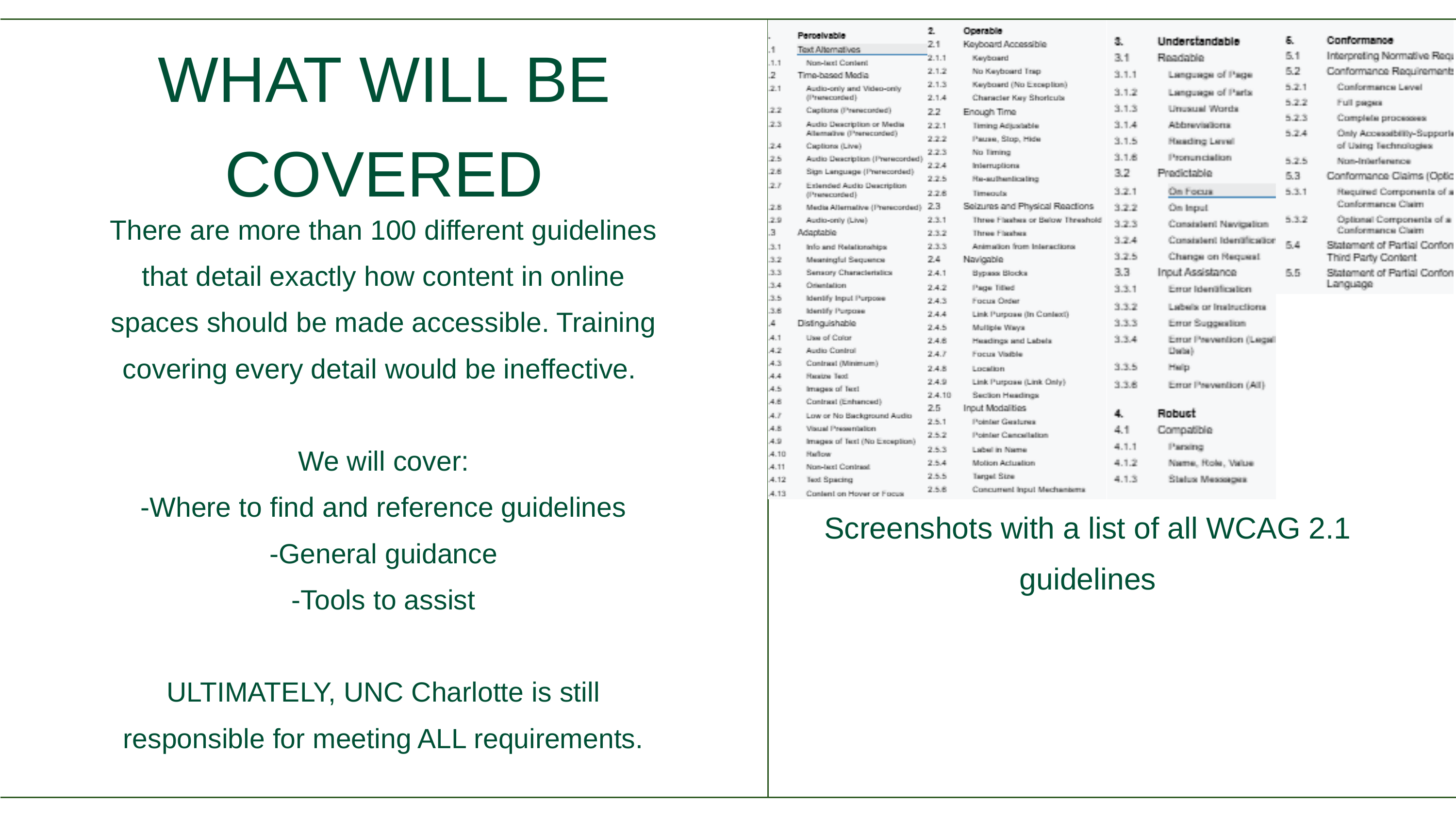

WHAT WILL BE COVERED
There are more than 100 different guidelines that detail exactly how content in online spaces should be made accessible. Training covering every detail would be ineffective.

We will cover:
-Where to find and reference guidelines
-General guidance
-Tools to assist

ULTIMATELY, UNC Charlotte is still responsible for meeting ALL requirements.
Screenshots with a list of all WCAG 2.1 guidelines